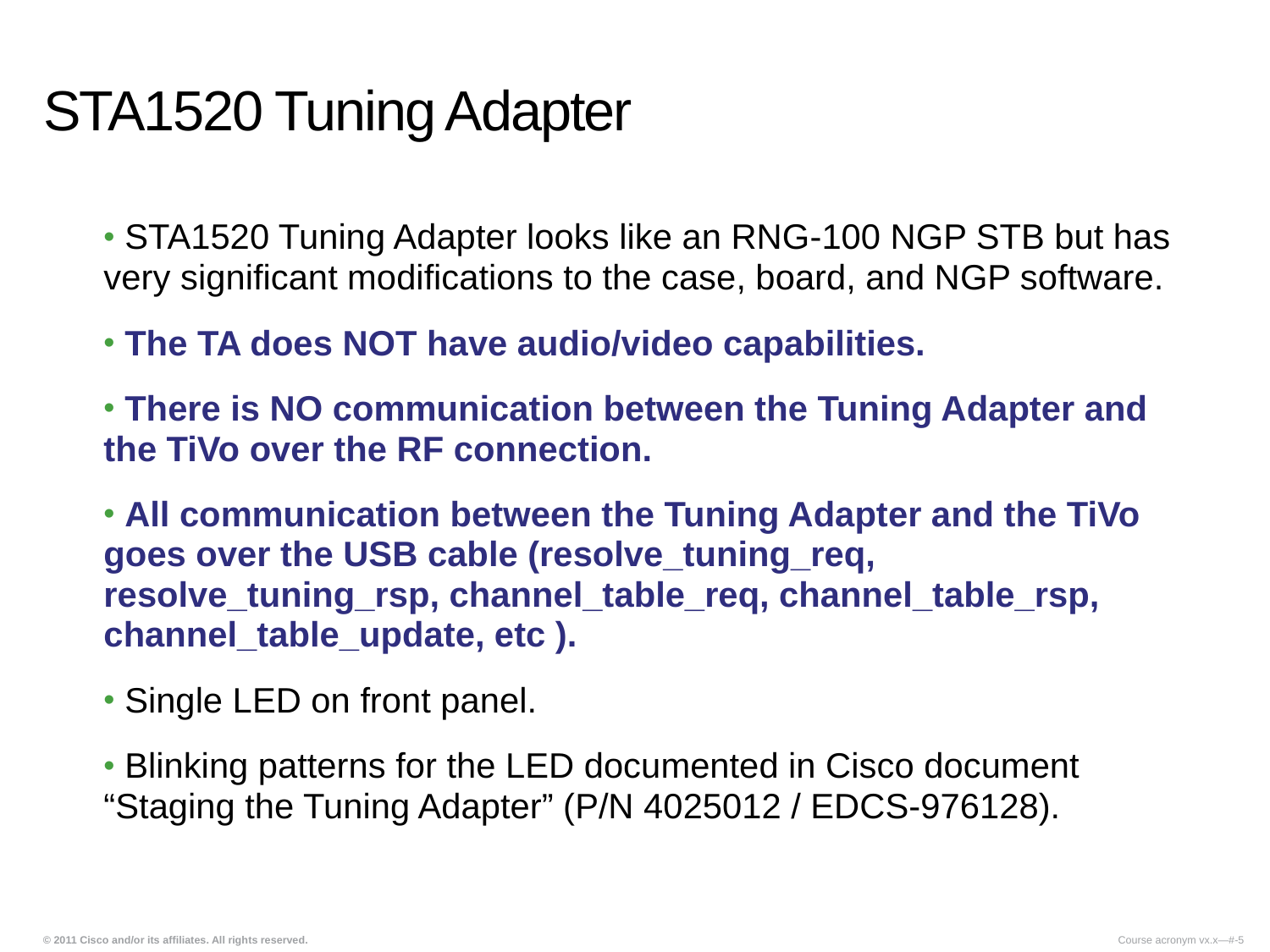

# STA1520 Tuning Adapter
 STA1520 Tuning Adapter looks like an RNG-100 NGP STB but has very significant modifications to the case, board, and NGP software.
 The TA does NOT have audio/video capabilities.
 There is NO communication between the Tuning Adapter and the TiVo over the RF connection.
 All communication between the Tuning Adapter and the TiVo goes over the USB cable (resolve_tuning_req, resolve_tuning_rsp, channel_table_req, channel_table_rsp, channel_table_update, etc ).
 Single LED on front panel.
 Blinking patterns for the LED documented in Cisco document “Staging the Tuning Adapter” (P/N 4025012 / EDCS-976128).